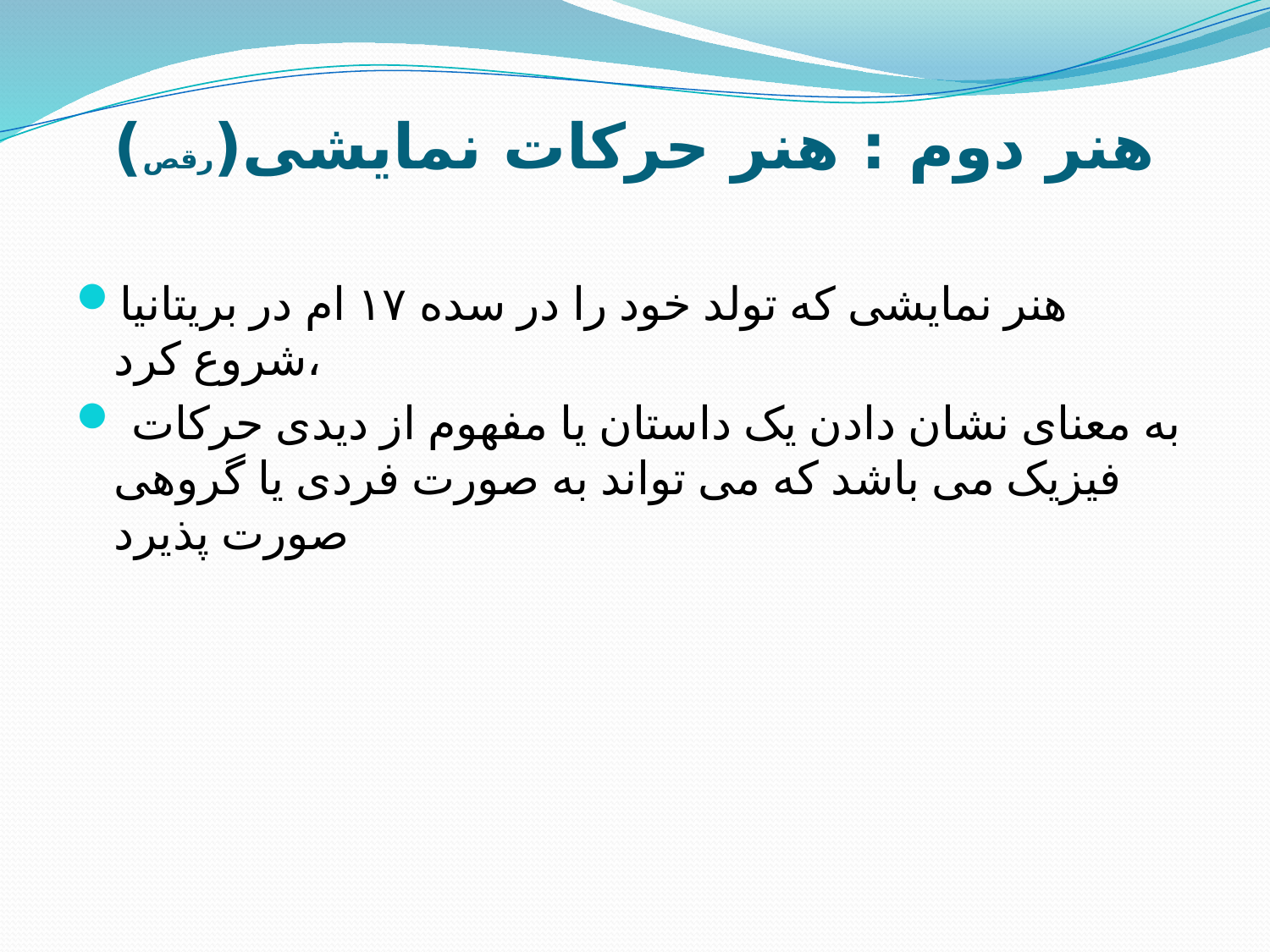

# هنر دوم : هنر حرکات نمایشی(رقص)
هنر نمایشی که تولد خود را در سده ۱۷ ام در بریتانیا شروع کرد،
 به معنای نشان دادن یک داستان یا مفهوم از دیدی حرکات فیزیک می باشد که می تواند به صورت فردی یا گروهی صورت پذیرد